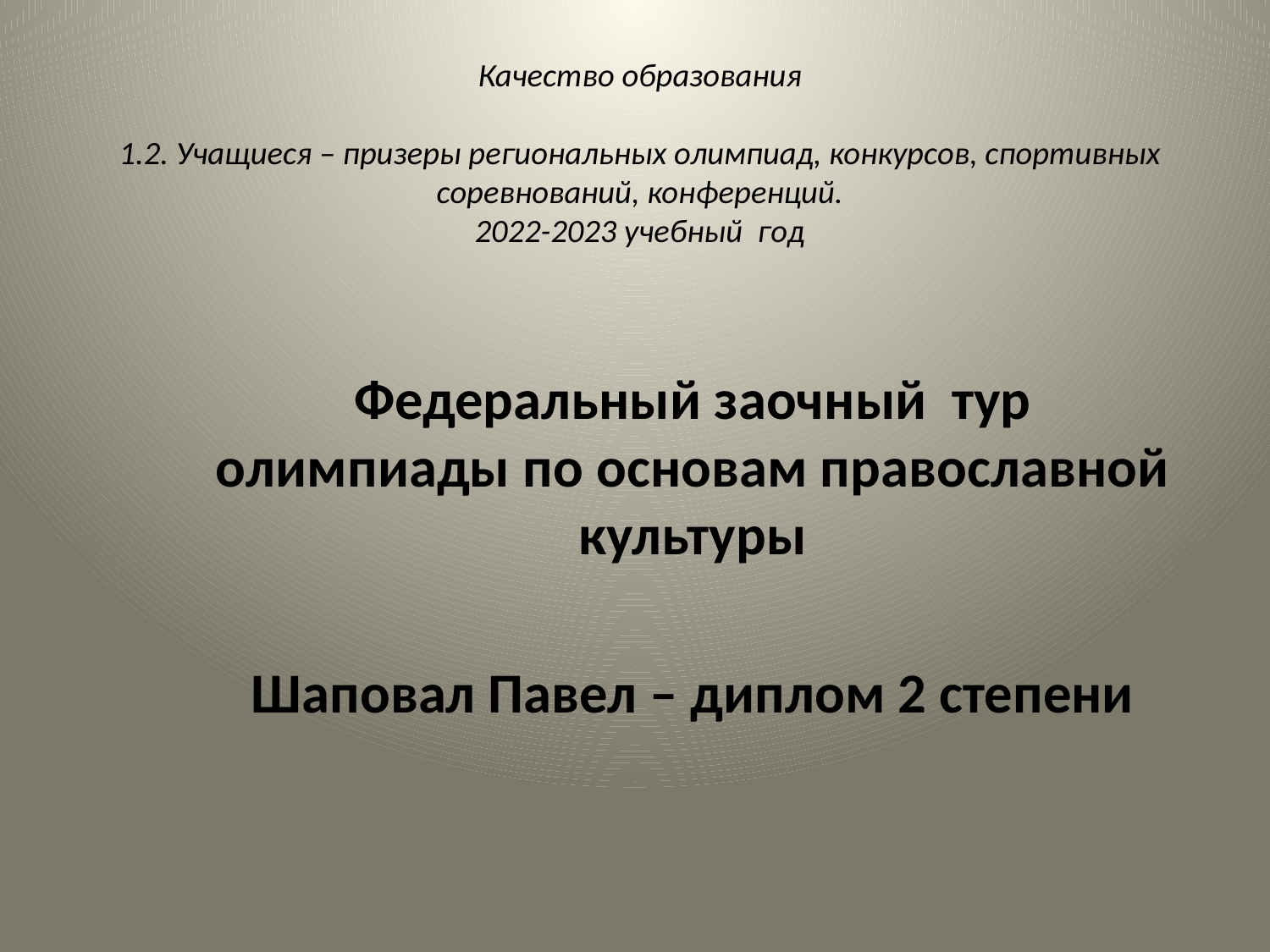

# Качество образования 1.2. Учащиеся – призеры региональных олимпиад, конкурсов, спортивных соревнований, конференций. 2022-2023 учебный  год
Федеральный заочный  тур олимпиады по основам православной культуры

Шаповал Павел – диплом 2 степени